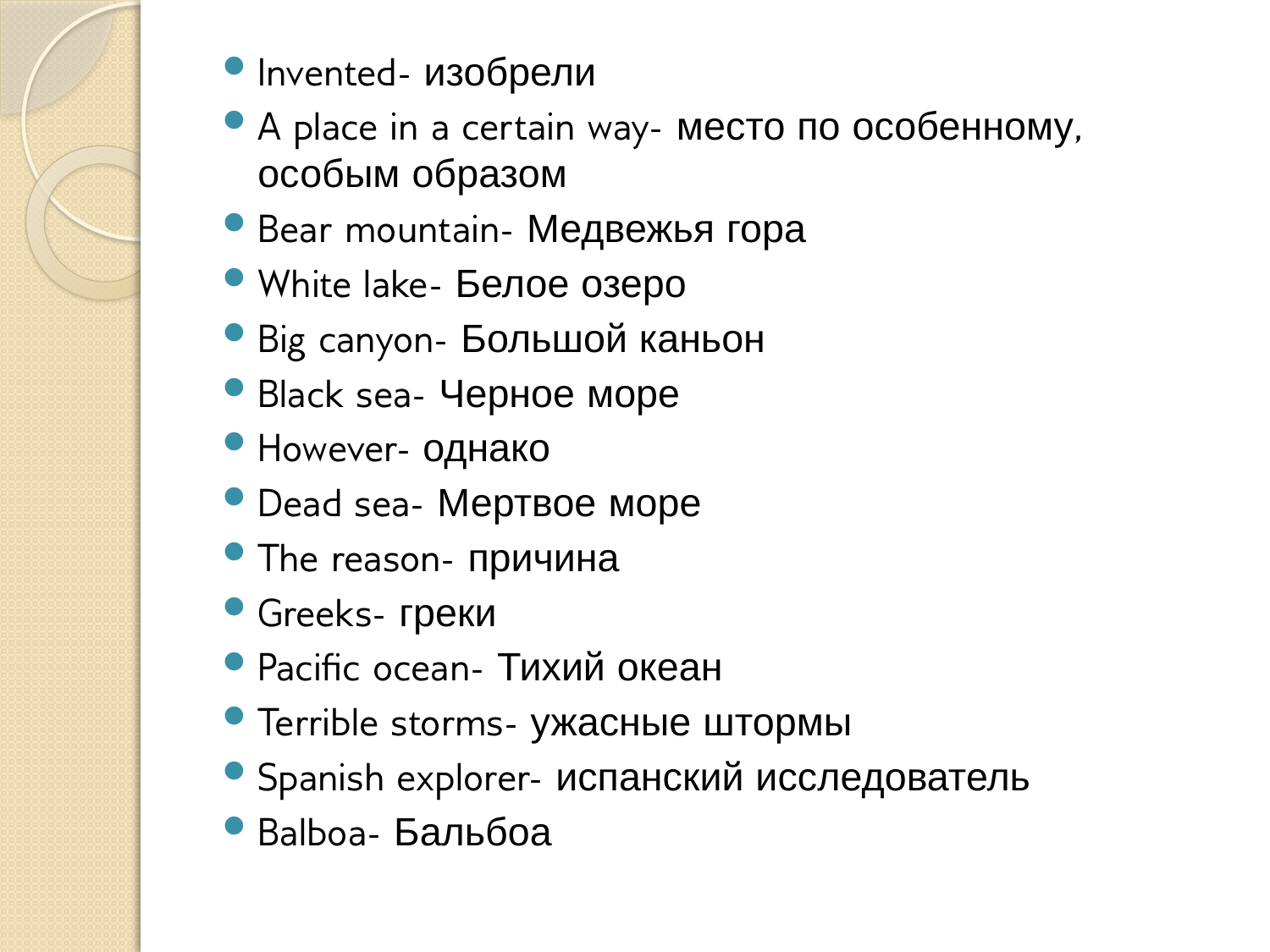

Invented- изобрели
A place in a certain way- место по особенному, особым образом
Bear mountain- Медвежья гора
White lake- Белое озеро
Big canyon- Большой каньон
Black sea- Черное море
However- однако
Dead sea- Мертвое море
The reason- причина
Greeks- греки
Pacific ocean- Тихий океан
Terrible storms- ужасные штормы
Spanish explorer- испанский исследователь
Balboa- Бальбоа